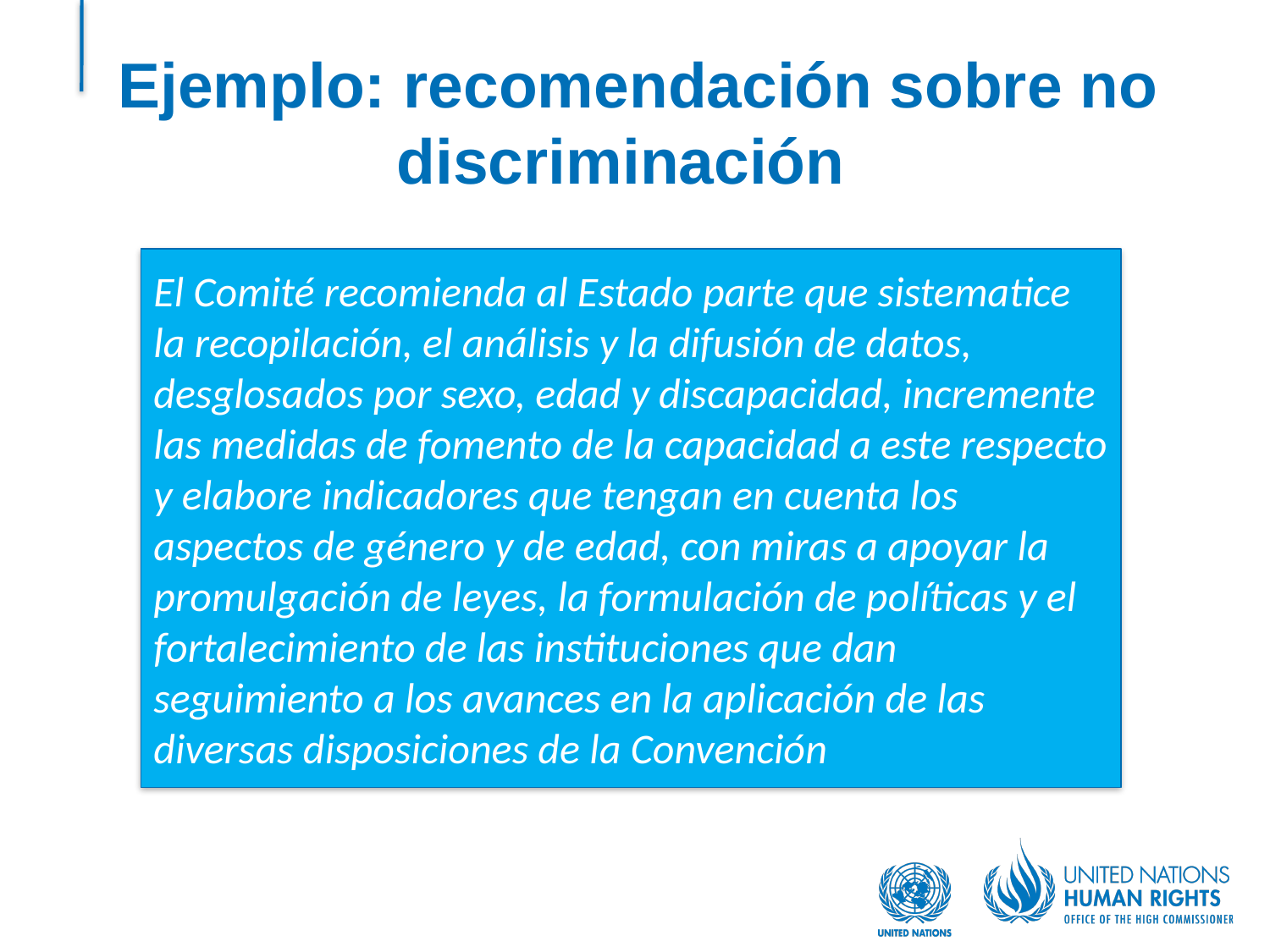

# Ejemplo: recomendación sobre no discriminación

El Comité recomienda al Estado parte que sistematice la recopilación, el análisis y la difusión de datos, desglosados por sexo, edad y discapacidad, incremente las medidas de fomento de la capacidad a este respecto y elabore indicadores que tengan en cuenta los aspectos de género y de edad, con miras a apoyar la promulgación de leyes, la formulación de políticas y el fortalecimiento de las instituciones que dan seguimiento a los avances en la aplicación de las diversas disposiciones de la Convención